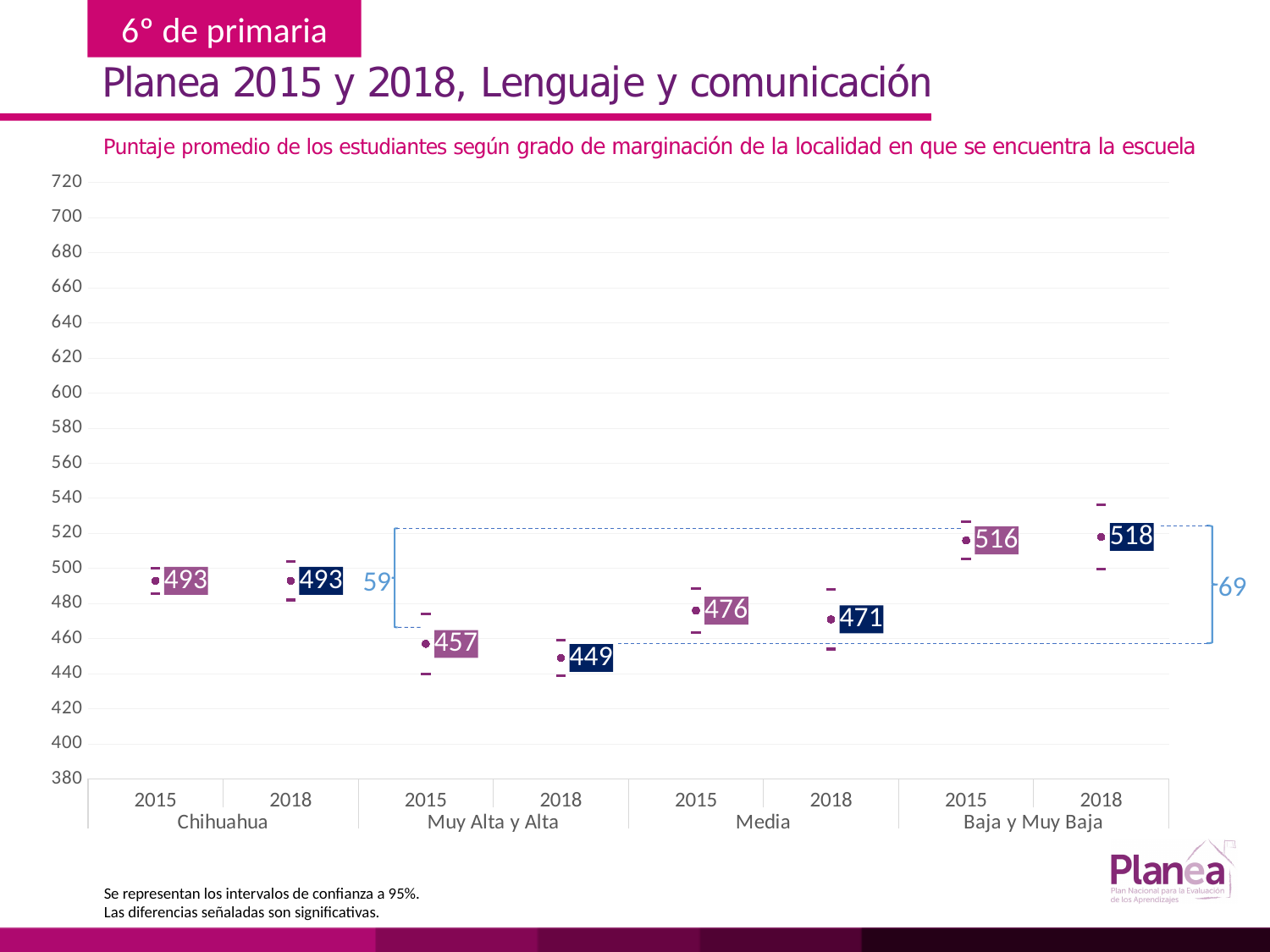

Planea 2015 y 2018, Lenguaje y comunicación

Puntaje promedio de los estudiantes según grado de marginación de la localidad en que se encuentra la escuela

### Chart

| Category |  |  |  |
|---|---|---|---|
| 2015 | 485.637 | 500.363 | 493.0 |
| 2018 | 482.055 | 503.945 | 493.0 |
| 2015 | 439.687 | 474.313 | 457.0 |
| 2018 | 439.05 | 458.95 | 449.0 |
| 2015 | 463.264 | 488.736 | 476.0 |
| 2018 | 454.085 | 487.915 | 471.0 |
| 2015 | 505.453 | 526.547 | 516.0 |
| 2018 | 499.692 | 536.308 | 518.0 |
69

59
Se representan los intervalos de confianza a 95%.
Las diferencias señaladas son significativas.